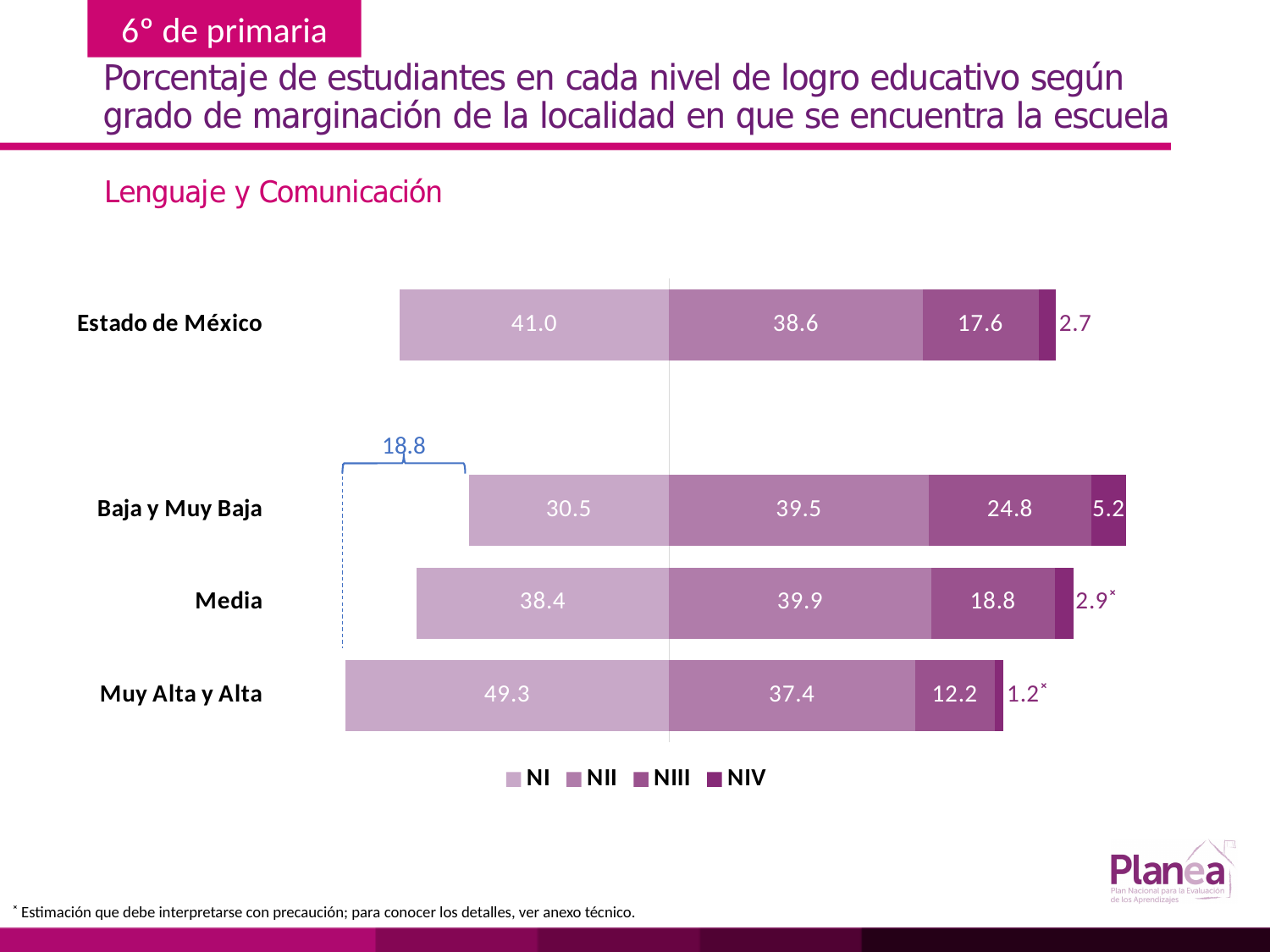

# Porcentaje de estudiantes en cada nivel de logro educativo según grado de marginación de la localidad en que se encuentra la escuela

Lenguaje y Comunicación

### Chart

| Category |  |  |  |  |
|---|---|---|---|---|
| Muy Alta y Alta | -49.3 | 37.4 | 12.2 | 1.2 |
| Media | -38.4 | 39.9 | 18.8 | 2.9 |
| Baja y Muy Baja | -30.5 | 39.5 | 24.8 | 5.2 |
|  | None | None | None | None |
| Estado de México | -41.0 | 38.6 | 17.6 | 2.7 |
18.8
˟ Estimación que debe interpretarse con precaución; para conocer los detalles, ver anexo técnico.